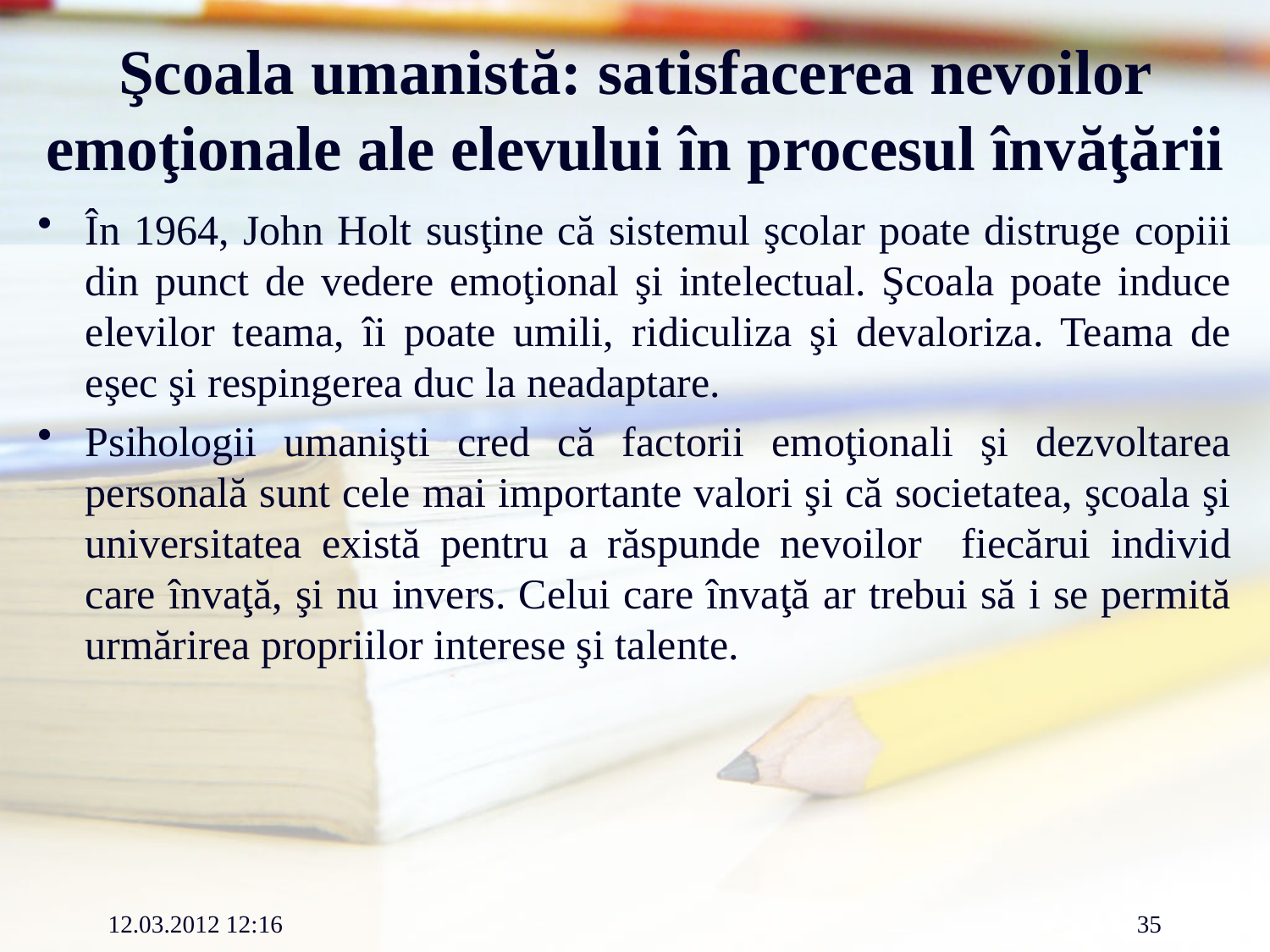

# Şcoala umanistă: satisfacerea nevoilor emoţionale ale elevului în procesul învăţării
În 1964, John Holt susţine că sistemul şcolar poate distruge copiii din punct de vedere emoţional şi intelectual. Şcoala poate induce elevilor teama, îi poate umili, ridiculiza şi devaloriza. Teama de eşec şi respingerea duc la neadaptare.
Psihologii umanişti cred că factorii emoţionali şi dezvoltarea personală sunt cele mai importante valori şi că societatea, şcoala şi universitatea există pentru a răspunde nevoilor  fiecărui individ care învaţă, şi nu invers. Celui care învaţă ar trebui să i se permită urmărirea propriilor interese şi talente.
12.03.2012 12:16
35